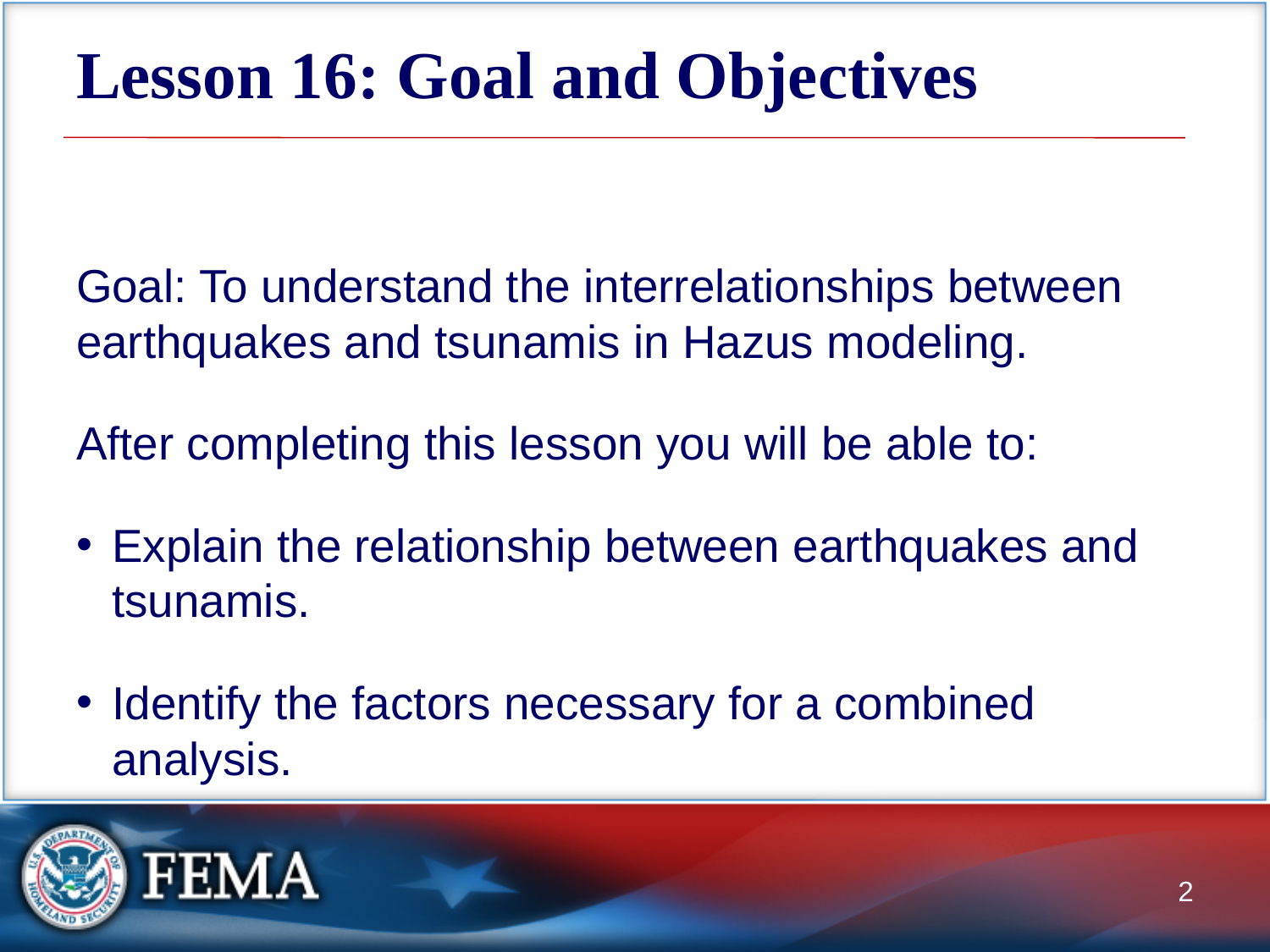

# Lesson 16: Goal and Objectives

Goal: To understand the interrelationships between earthquakes and tsunamis in Hazus modeling.
After completing this lesson you will be able to:
Explain the relationship between earthquakes and tsunamis.
Identify the factors necessary for a combined analysis.
2